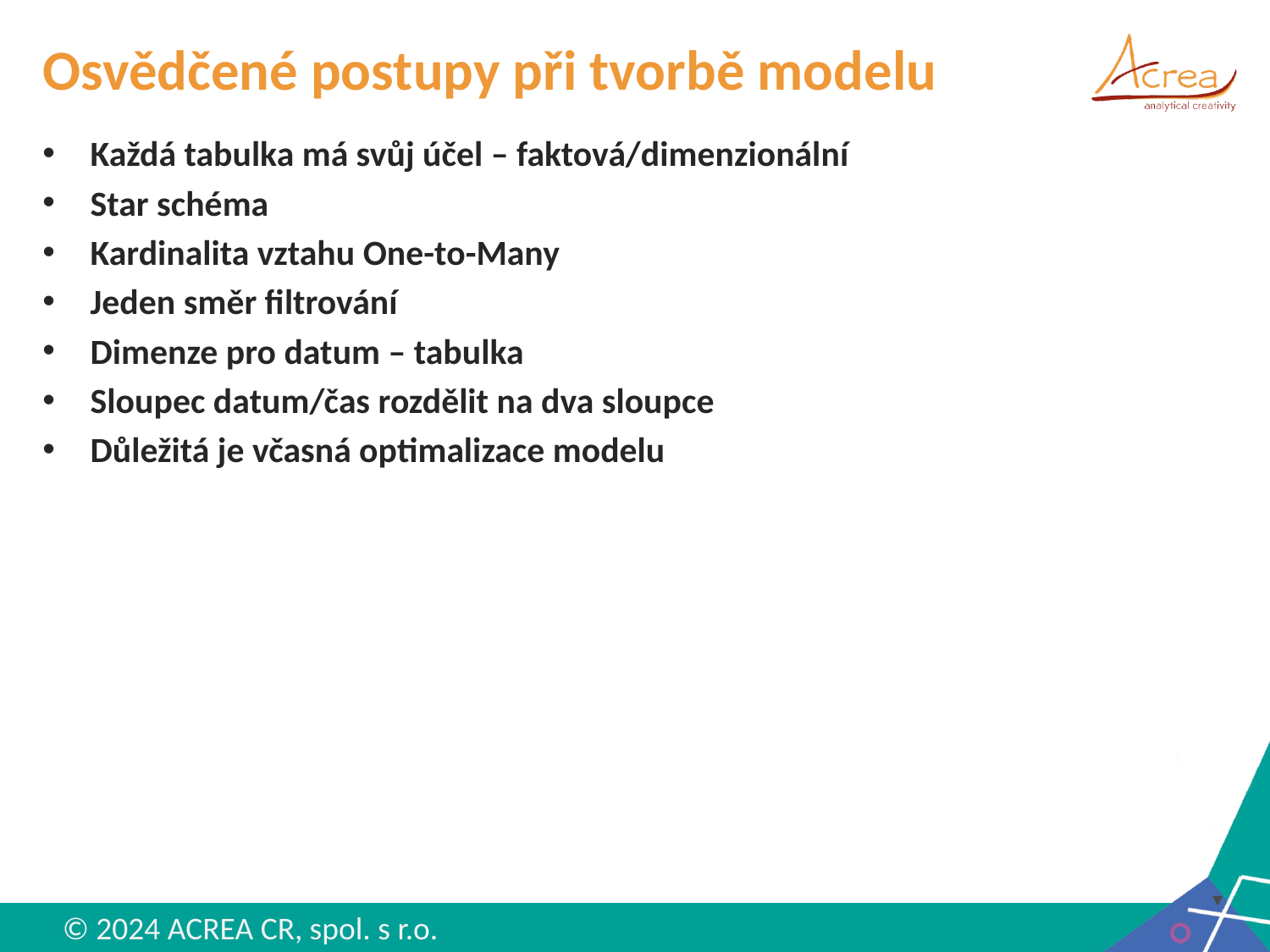

# Osvědčené postupy při tvorbě modelu
Každá tabulka má svůj účel – faktová/dimenzionální
Star schéma
Kardinalita vztahu One-to-Many
Jeden směr filtrování
Dimenze pro datum – tabulka
Sloupec datum/čas rozdělit na dva sloupce
Důležitá je včasná optimalizace modelu